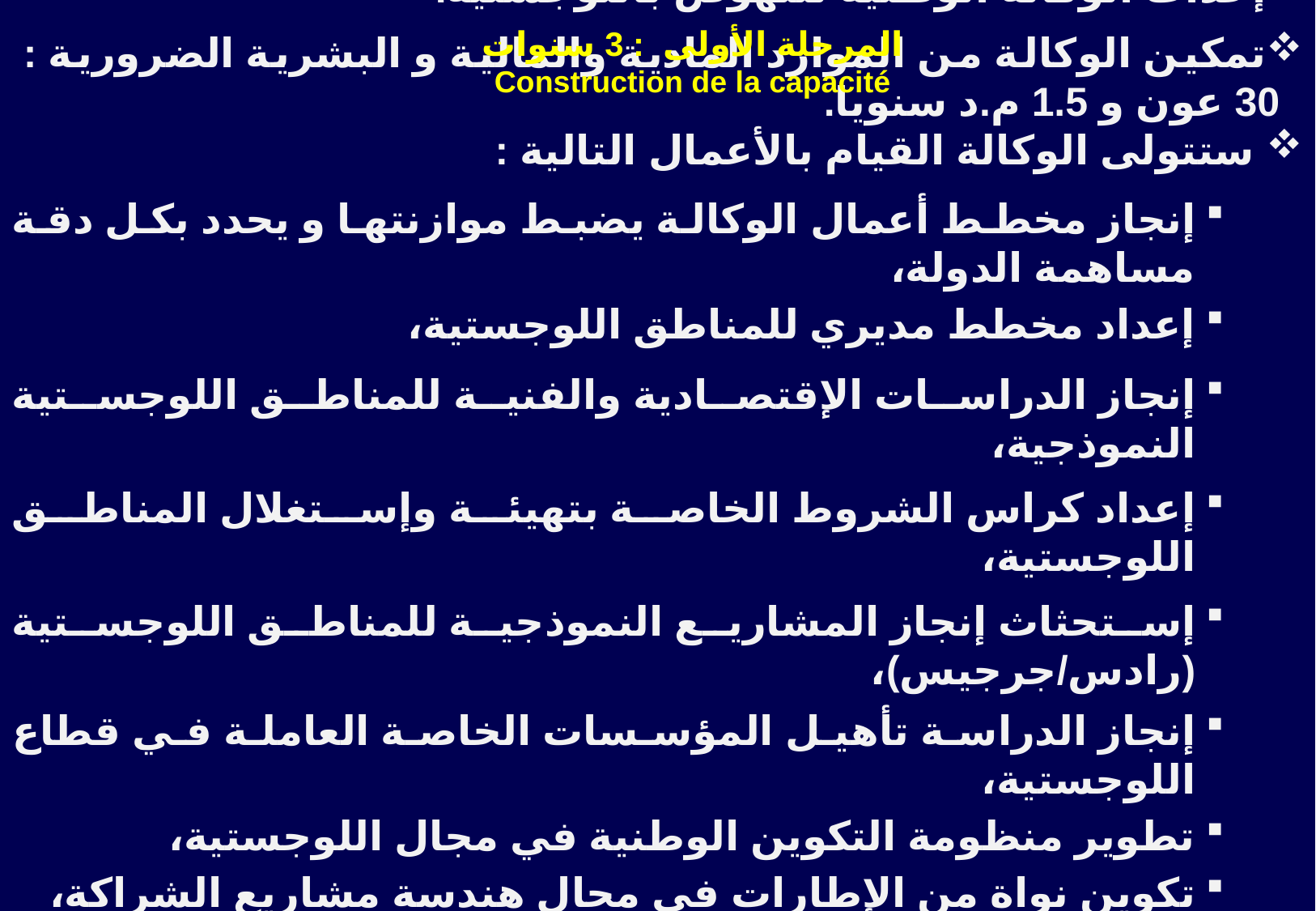

المرحلة الأولى  : 3 سنوات
Construction de la capacité
إحداث الوكالة الوطنية للنهوض باللوجستية.

تمكين الوكالة من الموارد المادية والمالية و البشرية الضرورية :  30 عون و 1.5 م.د سنويا.
 ستتولى الوكالة القيام بالأعمال التالية :

إنجاز مخطط أعمال الوكالة يضبط موازنتها و يحدد بكل دقة مساهمة الدولة،

إعداد مخطط مديري للمناطق اللوجستية،

إنجاز الدراسات الإقتصادية والفنية للمناطق اللوجستية النموذجية،

إعداد كراس الشروط الخاصة بتهيئة وإستغلال المناطق اللوجستية،

إستحثاث إنجاز المشاريع النموذجية للمناطق اللوجستية (رادس/جرجيس)،

إنجاز الدراسة تأهيل المؤسسات الخاصة العاملة في قطاع اللوجستية،

تطوير منظومة التكوين الوطنية في مجال اللوجستية،

تكوين نواة من الإطارات في مجال هندسة مشاريع الشراكة،

إعداد سجل لمهن اللوجستية،

إنتاج مؤشرات النجاعة اللوجستية